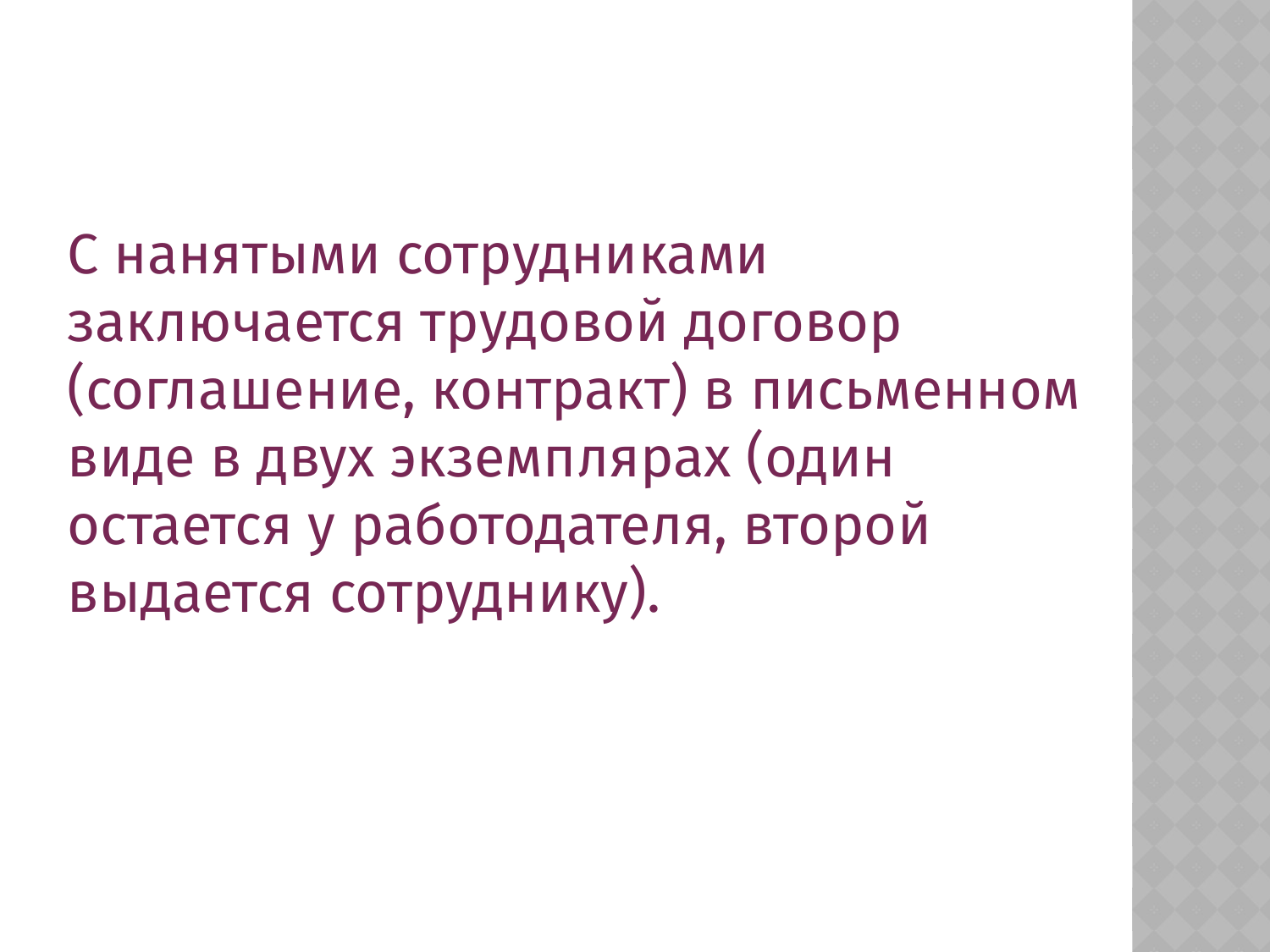

С нанятыми сотрудниками заключается трудовой договор (соглашение, контракт) в письменном виде в двух экземплярах (один остается у работодателя, второй выдается сотруднику).